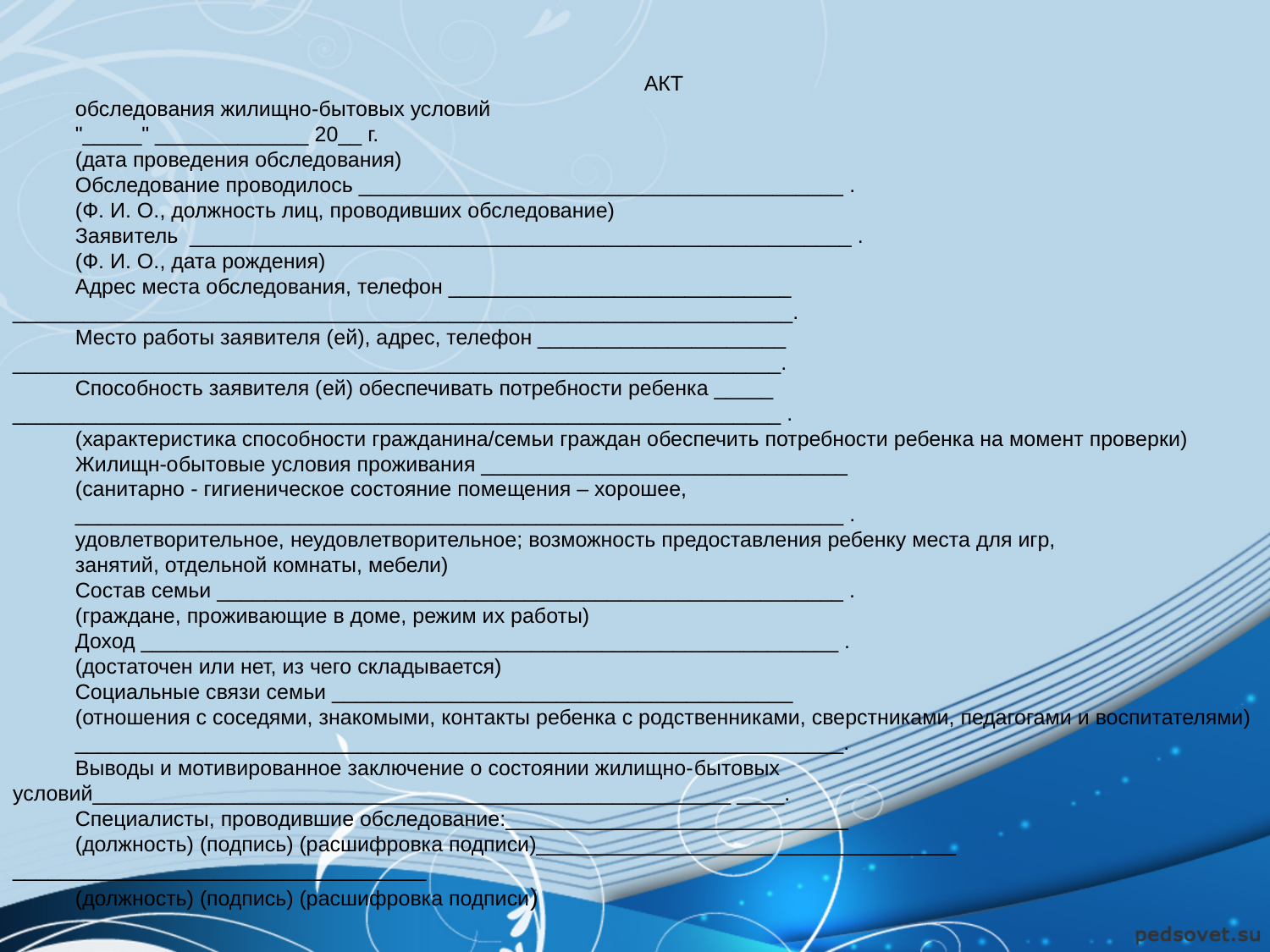

АКТ
обследования жилищно-­бытовых условий
"_____" _____________ 20__ г.
(дата проведения обследования)
Обследование проводилось _________________________________________ .
(Ф. И. О., должность лиц, проводивших обследование)
Заявитель  ________________________________________________________ .
(Ф. И. О., дата рождения)
Адрес места обследования, телефон _____________________________ __________________________________________________________________.
Место работы заявителя (­ей), адрес, телефон _____________________ _________________________________________________________________.
Способность заявителя (­ей) обеспечивать потребности ребенка _____ _________________________________________________________________ .
(характеристика способности гражданина/семьи граждан обеспечить потребности ребенка на момент проверки)
Жилищн-о­бытовые условия проживания _______________________________
(санитарно­ - гигиеническое состояние помещения – хорошее,
_________________________________________________________________ .
удовлетворительное, неудовлетворительное; возможность предоставления ребенку места для игр,
занятий, отдельной комнаты, мебели)
Состав семьи _____________________________________________________ .
(граждане, проживающие в доме, режим их работы)
Доход ___________________________________________________________ .
(достаточен или нет, из чего складывается)
Социальные связи семьи _______________________________________
(отношения с соседями, знакомыми, контакты ребенка с родственниками, сверстниками, педагогами и воспитателями)
_________________________________________________________________.
Выводы и мотивированное заключение о состоянии жилищно-­бытовых условий______________________________________________________ ____.
Специалисты, проводившие обследование:_____________________________
(должность) (подпись) (расшифровка подписи)____________________ _______________ ___________________________________
(должность) (подпись) (расшифровка подписи)